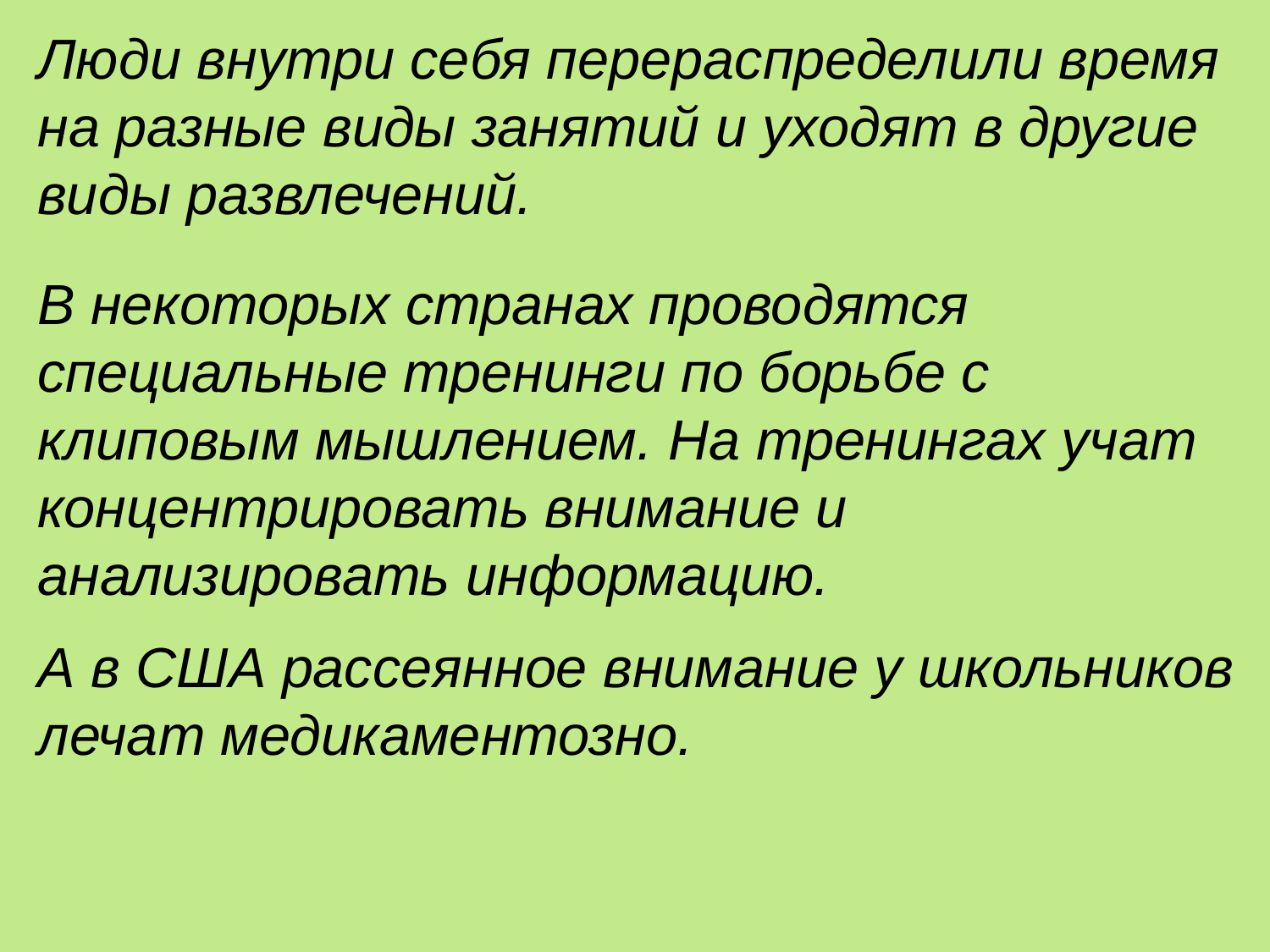

Люди внутри себя перераспределили время на разные виды занятий и уходят в другие виды развлечений.

В некоторых странах проводятся специальные тренинги по борьбе с клиповым мышлением. На тренингах учат концентрировать внимание и анализировать информацию.

А в США рассеянное внимание у школьников лечат медикаментозно.